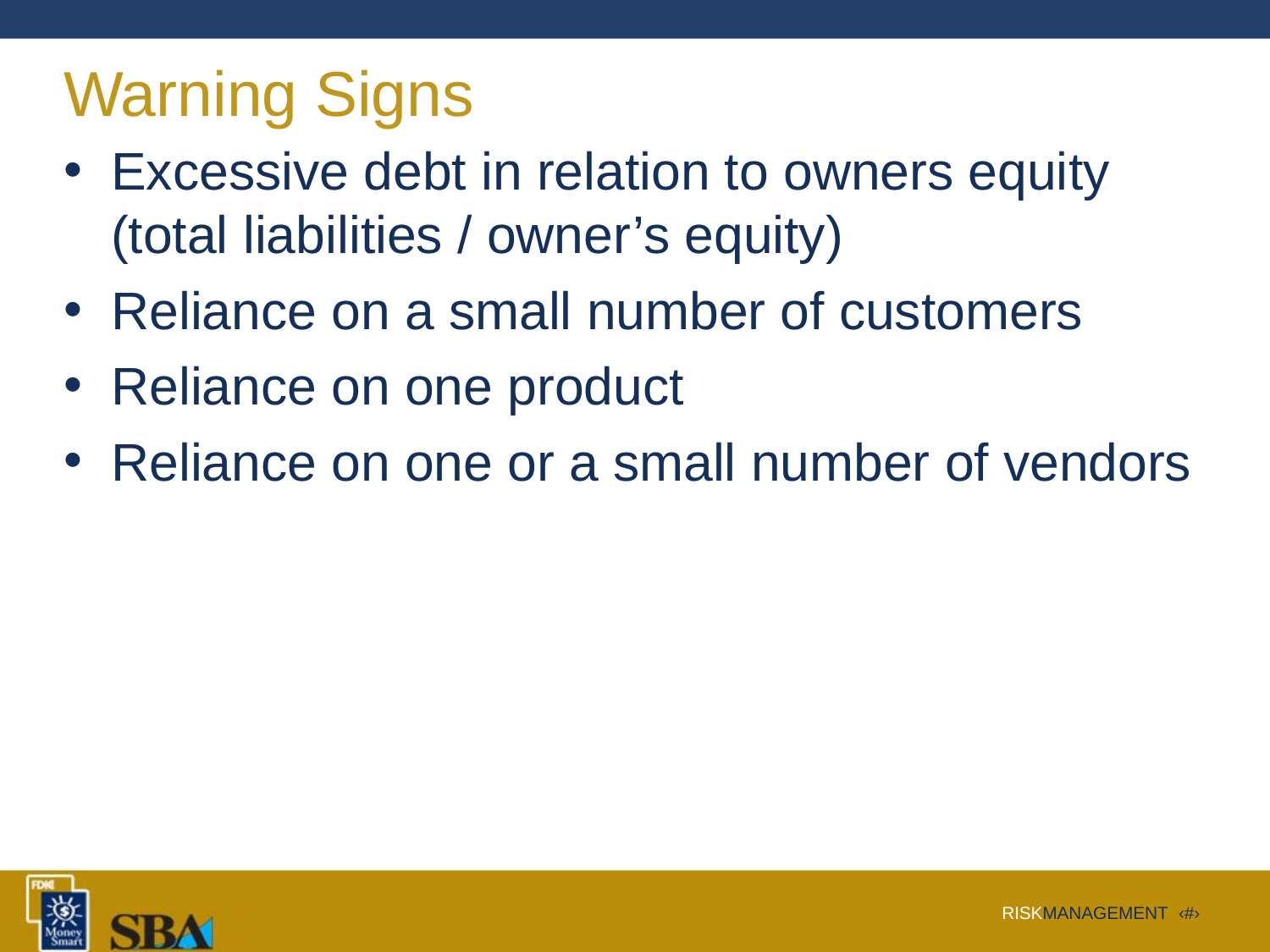

# Warning Signs
Excessive debt in relation to owners equity (total liabilities / owner’s equity)
Reliance on a small number of customers
Reliance on one product
Reliance on one or a small number of vendors